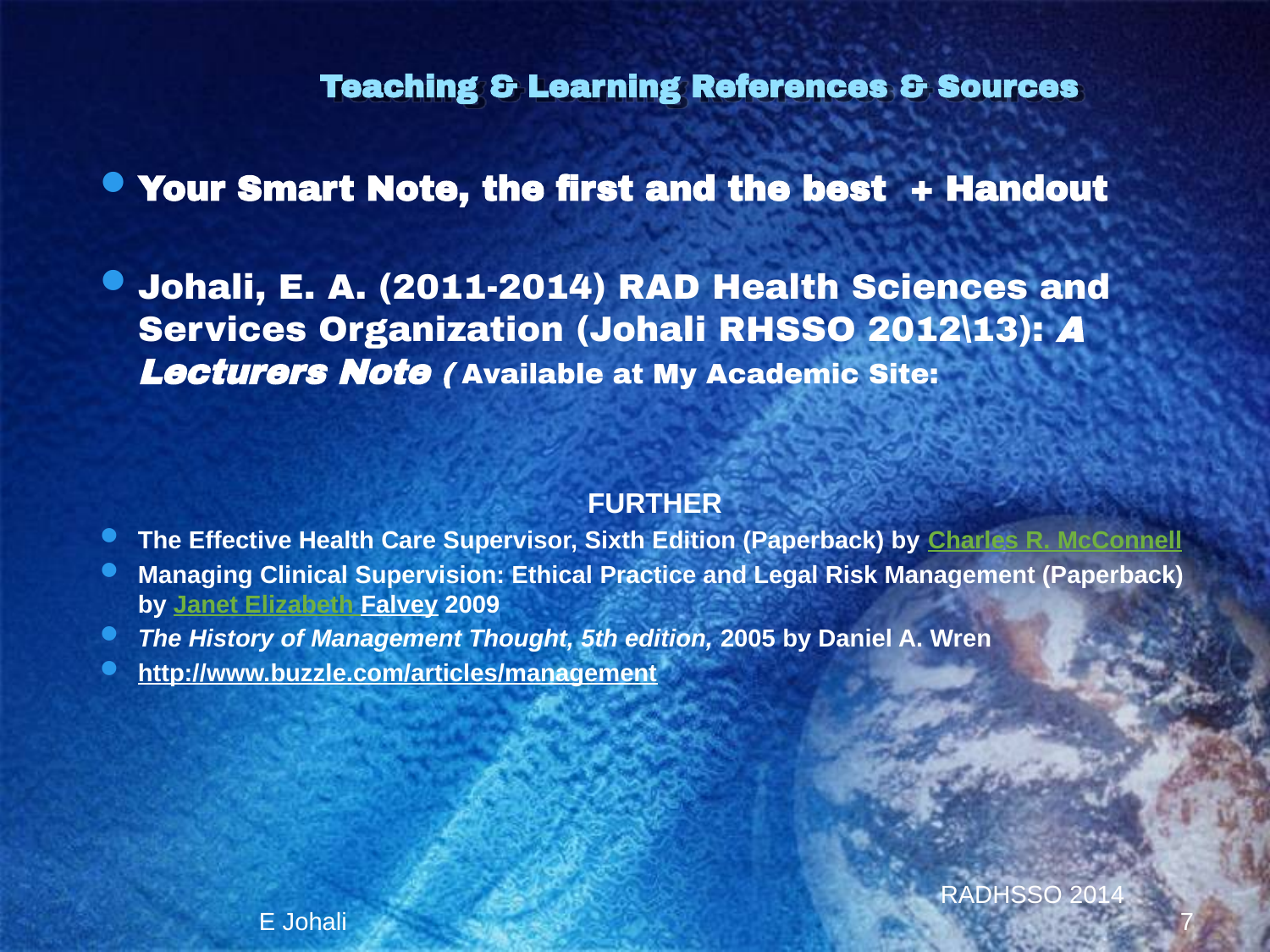

# Teaching & Learning References & Sources
Your Smart Note, the first and the best  + Handout

Johali, E. A. (2011-2014) RAD Health Sciences and Services Organization (Johali RHSSO 2012\13): A Lecturers Note ( Available at My Academic Site:

FURTHER
The Effective Health Care Supervisor, Sixth Edition (Paperback) by Charles R. McConnell
Managing Clinical Supervision: Ethical Practice and Legal Risk Management (Paperback) by Janet Elizabeth Falvey 2009
The History of Management Thought, 5th edition, 2005 by Daniel A. Wren
http://www.buzzle.com/articles/management

RADHSSO 2014
E Johali
7